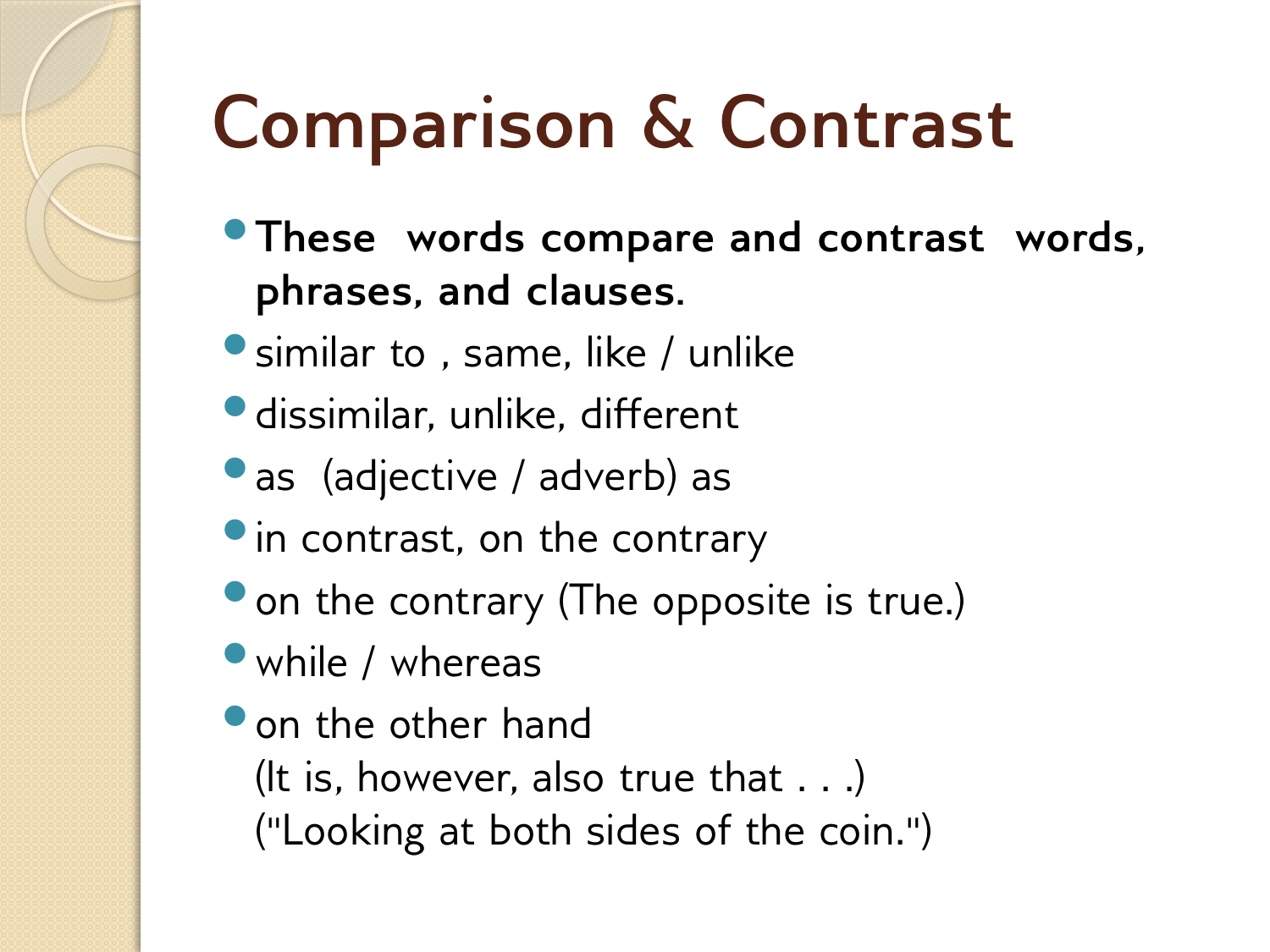

# Comparison & Contrast
These  words compare and contrast  words, phrases, and clauses.
similar to , same, like / unlike
dissimilar, unlike, different
as  (adjective / adverb) as
in contrast, on the contrary
on the contrary (The opposite is true.)
while / whereas
on the other hand
(It is, however, also true that . . .)
("Looking at both sides of the coin.")